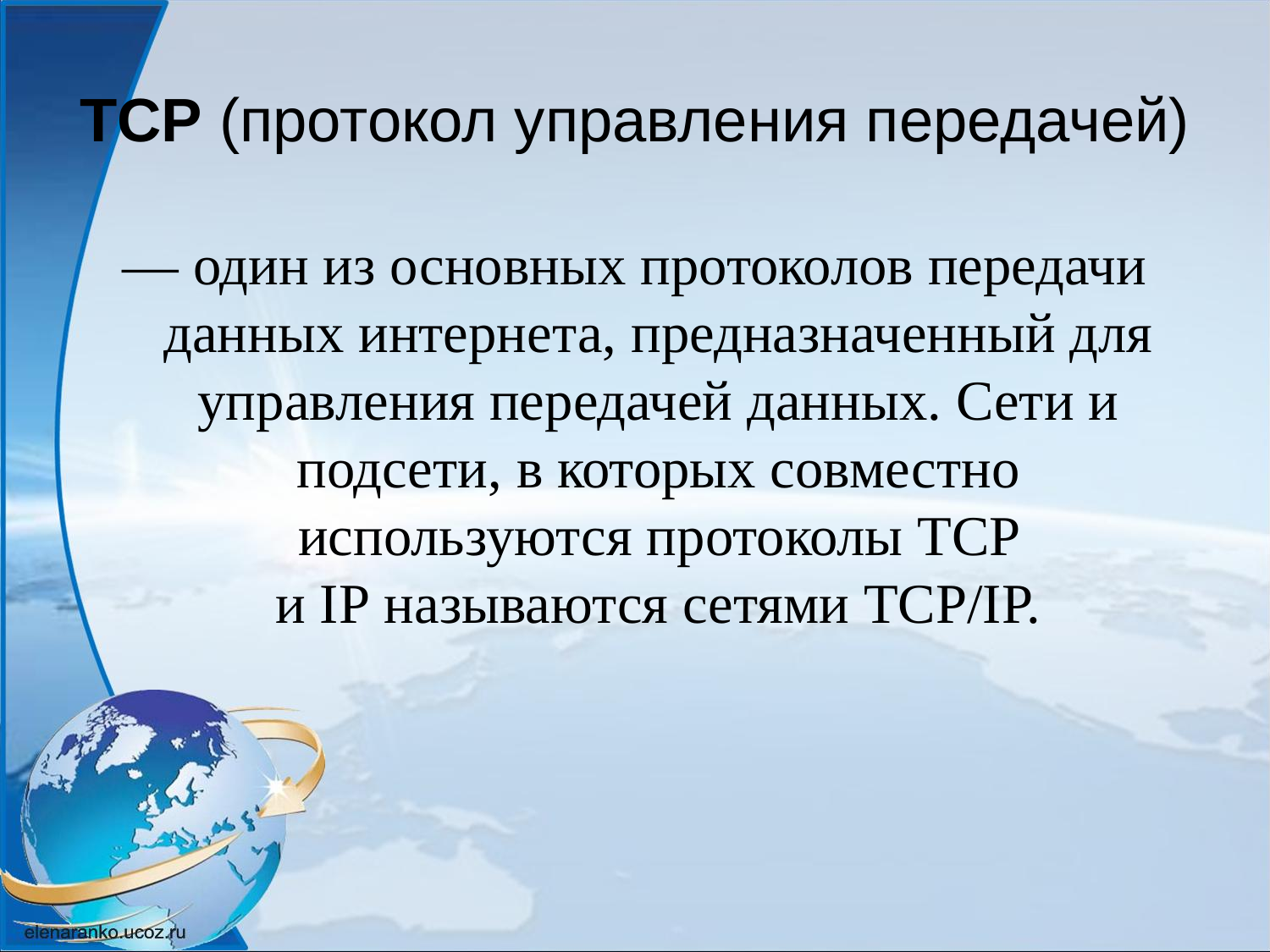

# TCP (протокол управления передачей)
— один из основных протоколов передачи данных интернета, предназначенный для управления передачей данных. Сети и подсети, в которых совместно используются протоколы TCP и IP называются сетями TCP/IP.